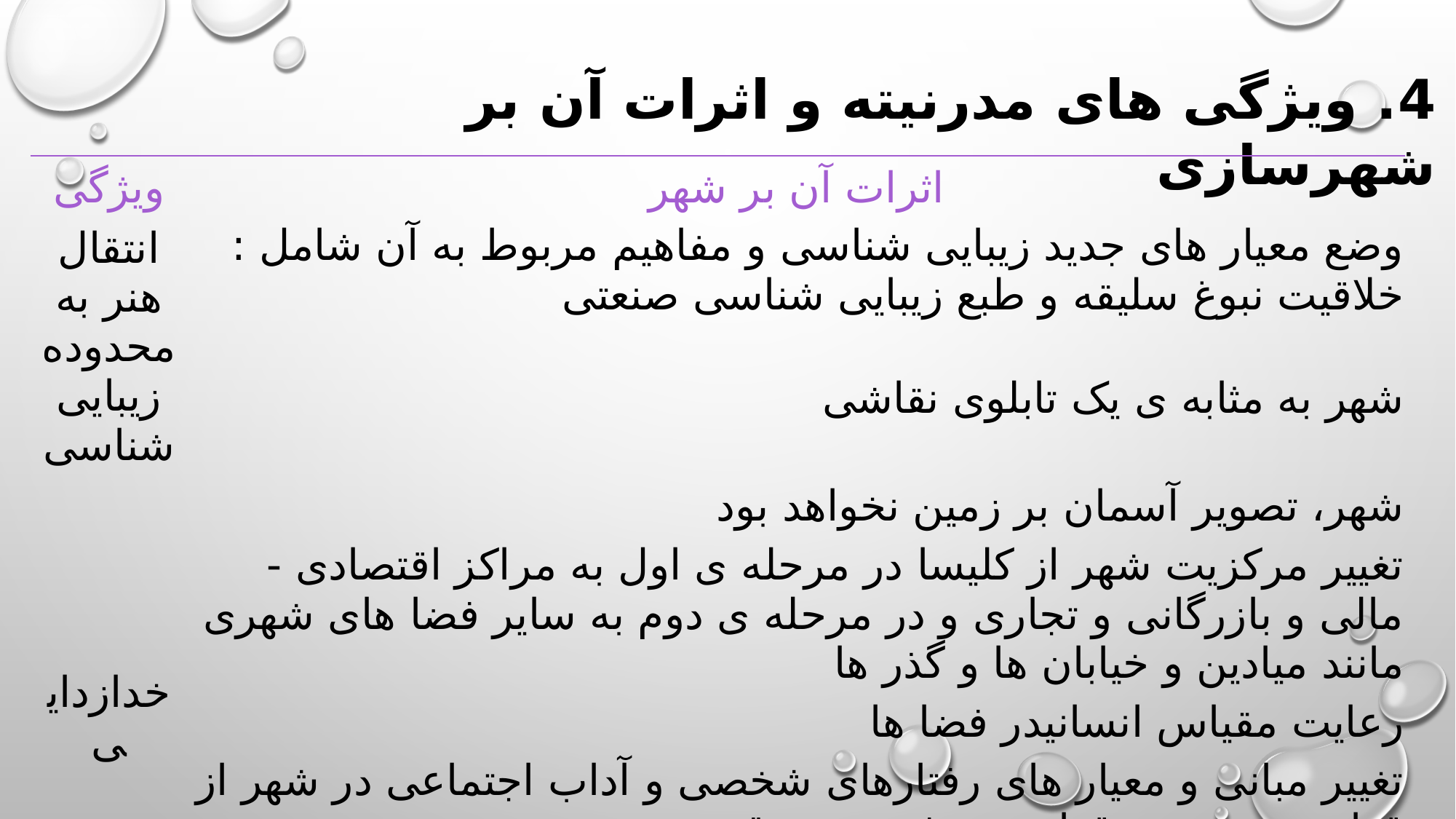

4. ویژگی های مدرنیته و اثرات آن بر شهرسازی
| ویژگی | اثرات آن بر شهر |
| --- | --- |
| انتقال هنر به محدوده زیبایی شناسی | وضع معیار های جدید زیبایی شناسی و مفاهیم مربوط به آن شامل : خلاقیت نبوغ سلیقه و طبع زیبایی شناسی صنعتی |
|  | شهر به مثابه ی یک تابلوی نقاشی |
| خدازدایی | شهر، تصویر آسمان بر زمین نخواهد بود |
|  | تغییر مرکزیت شهر از کلیسا در مرحله ی اول به مراکز اقتصادی - مالی و بازرگانی و تجاری و در مرحله ی دوم به سایر فضا های شهری مانند میادین و خیابان ها و گذر ها |
|  | رعایت مقیاس انسانیدر فضا ها |
|  | تغییر مبانی و معیار های رفتارهای شخصی و آداب اجتماعی در شهر از قواعد مذهبی به قوانین عرفی و حقوق شهری |
|  | تبدیل شدن شهر های مقدس به ایزه و تغییر مفهوم زیارت به گردشگری |